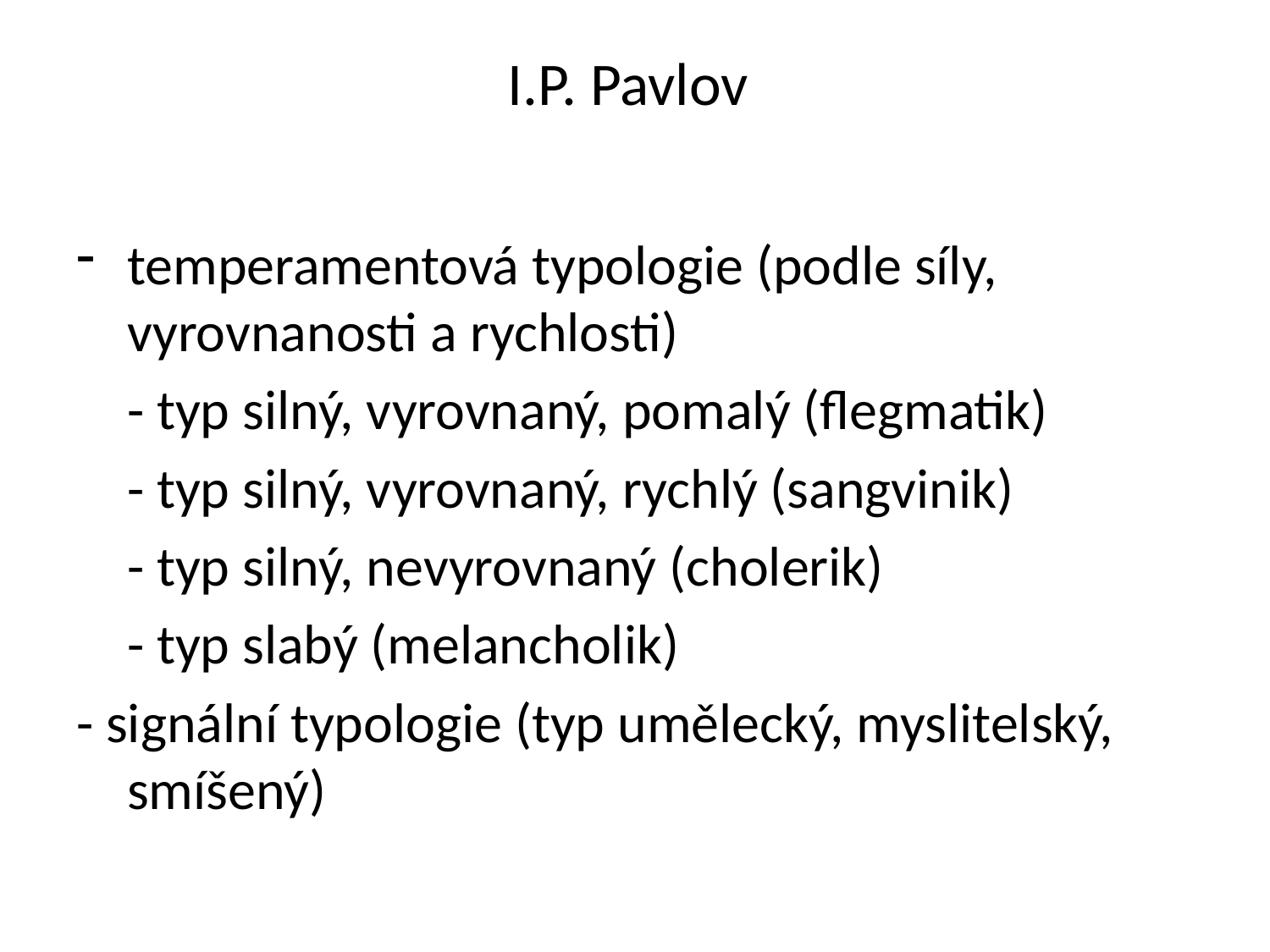

# I.P. Pavlov
temperamentová typologie (podle síly, vyrovnanosti a rychlosti)
			- typ silný, vyrovnaný, pomalý (flegmatik)
			- typ silný, vyrovnaný, rychlý (sangvinik)
			- typ silný, nevyrovnaný (cholerik)
			- typ slabý (melancholik)
- signální typologie (typ umělecký, myslitelský, smíšený)